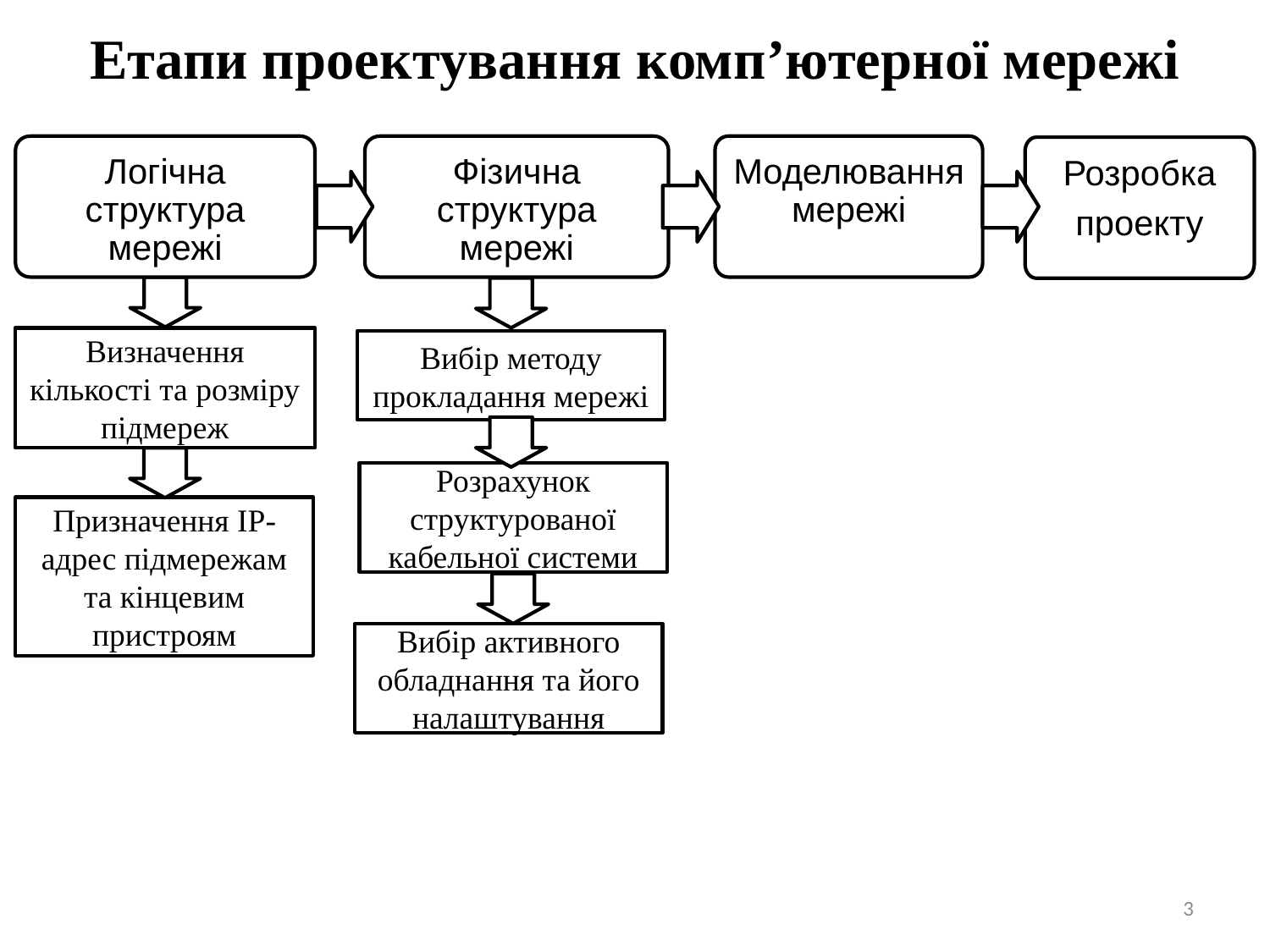

Етапи проектування комп’ютерної мережі
Логічна структура мережі
Фізична структура мережі
Моделювання мережі

Розробка
проекту

Визначення кількості та розміру підмереж

Вибір методу прокладання мережі

Розрахунок структурованої кабельної системи

Призначення IP-адрес підмережам та кінцевим пристроям

Вибір активного обладнання та його налаштування

3